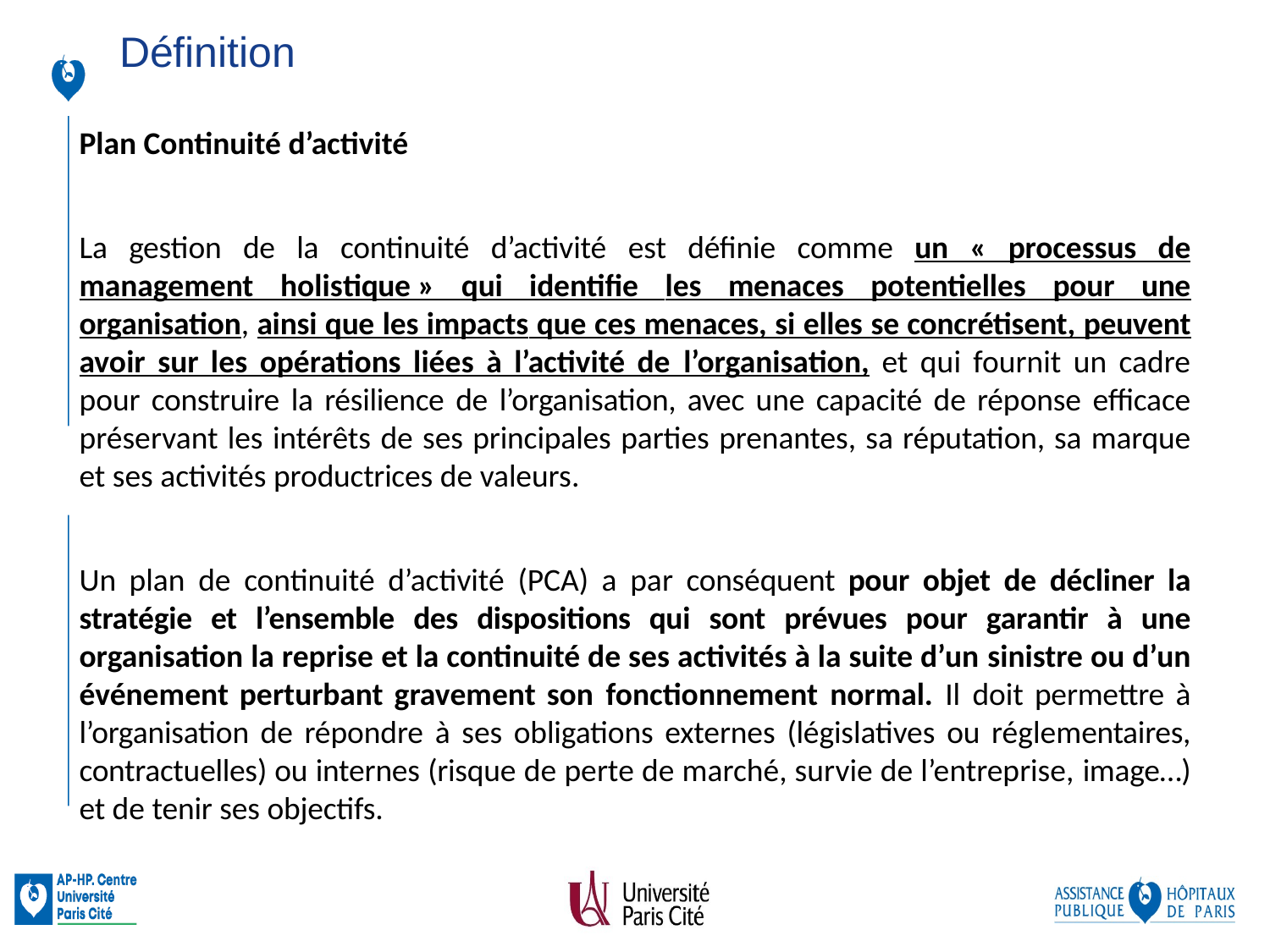

# Définition
Plan Continuité d’activité

La gestion de la continuité d’activité est définie comme un « processus de management holistique » qui identifie les menaces potentielles pour une organisation, ainsi que les impacts que ces menaces, si elles se concrétisent, peuvent avoir sur les opérations liées à l’activité de l’organisation, et qui fournit un cadre pour construire la résilience de l’organisation, avec une capacité de réponse efficace préservant les intérêts de ses principales parties prenantes, sa réputation, sa marque et ses activités productrices de valeurs.

Un plan de continuité d’activité (PCA) a par conséquent pour objet de décliner la stratégie et l’ensemble des dispositions qui sont prévues pour garantir à une organisation la reprise et la continuité de ses activités à la suite d’un sinistre ou d’un événement perturbant gravement son fonctionnement normal. Il doit permettre à l’organisation de répondre à ses obligations externes (législatives ou réglementaires, contractuelles) ou internes (risque de perte de marché, survie de l’entreprise, image…) et de tenir ses objectifs.